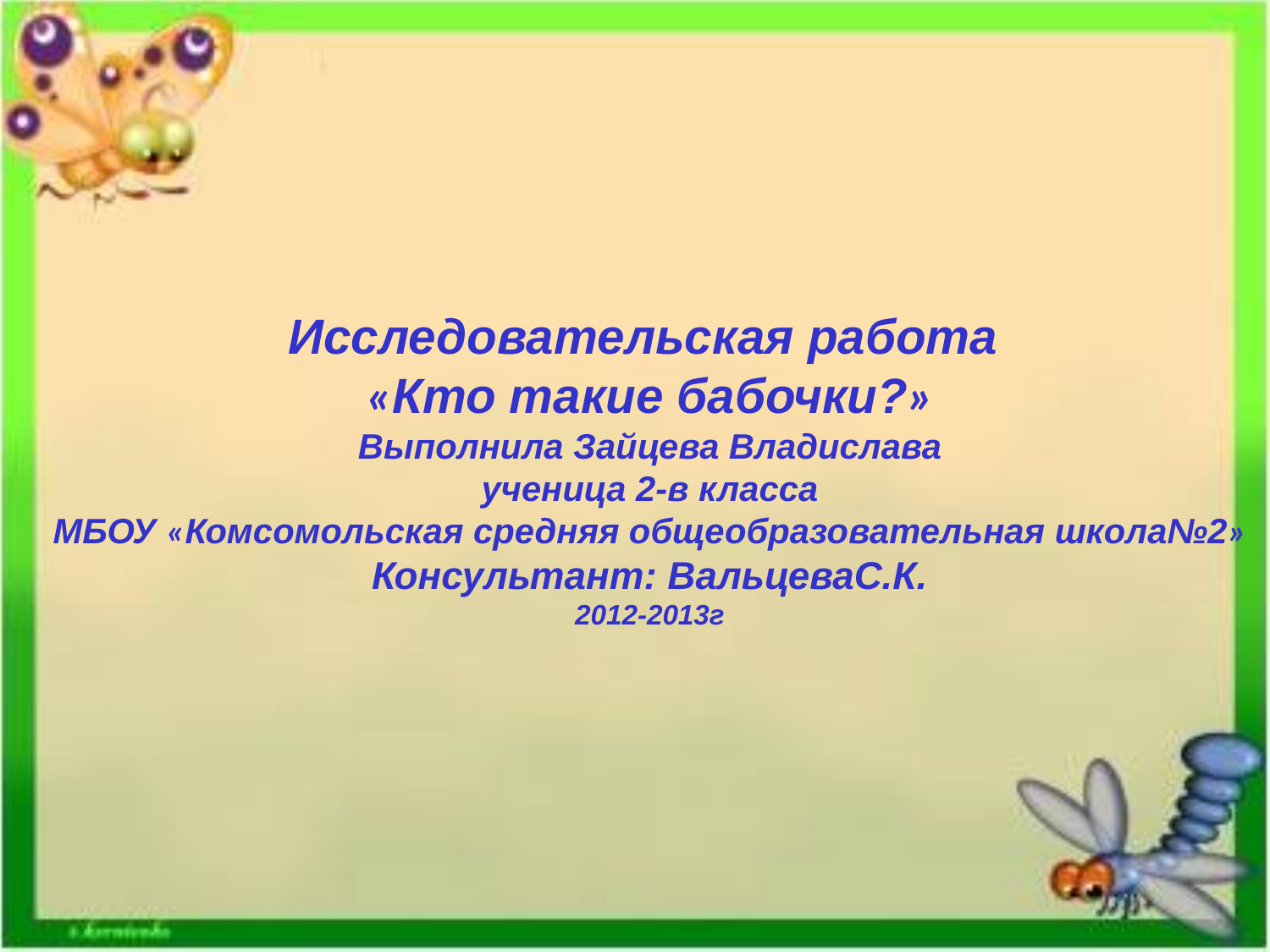

#
Исследовательская работа
«Кто такие бабочки?»
Выполнила Зайцева Владислава
ученица 2-в класса
МБОУ «Комсомольская средняя общеобразовательная школа№2»
Консультант: ВальцеваС.К.
2012-2013г